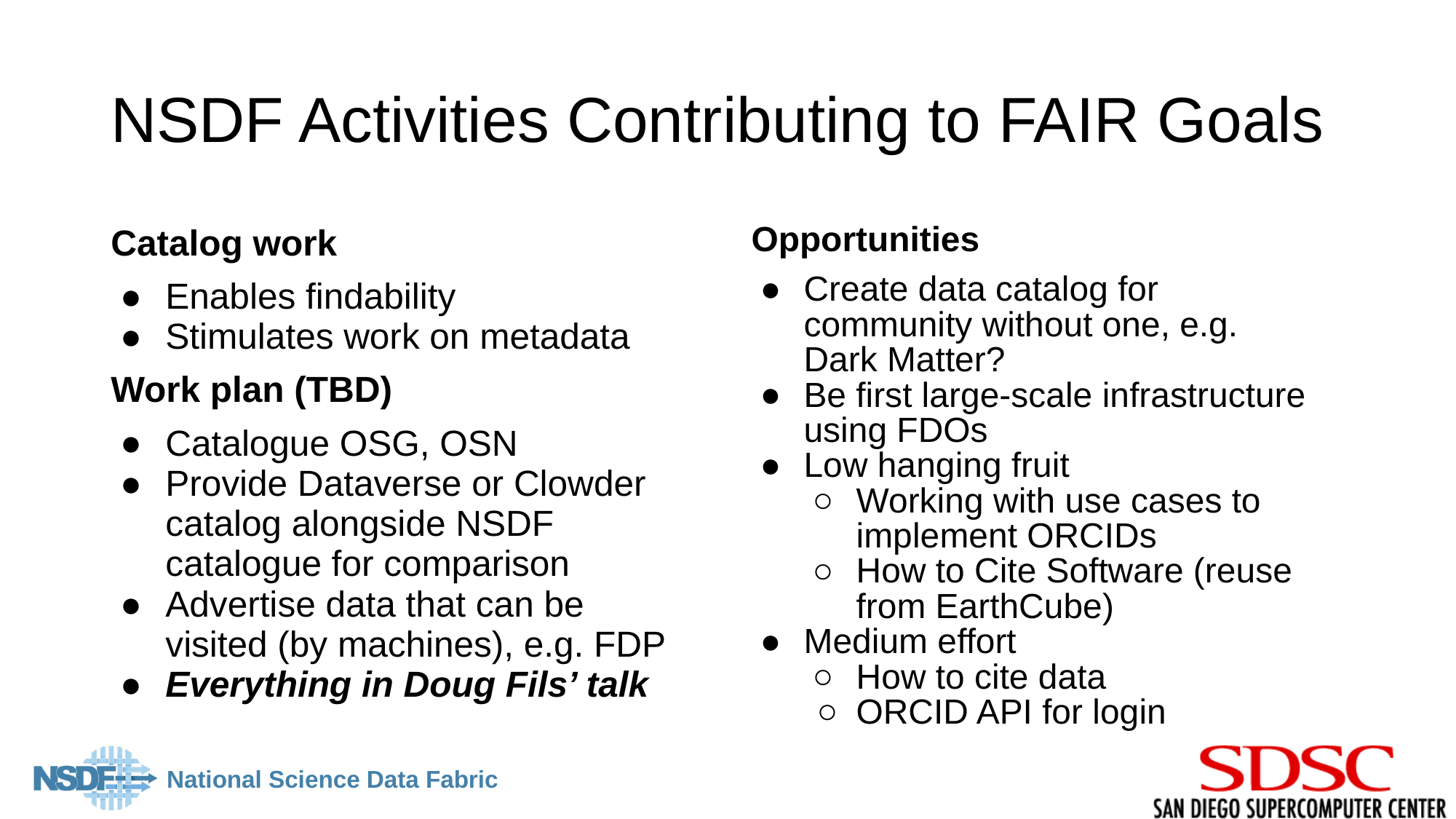

# NSDF Activities Contributing to FAIR Goals
Catalog work
Enables findability
Stimulates work on metadata
Work plan (TBD)
Catalogue OSG, OSN
Provide Dataverse or Clowder catalog alongside NSDF catalogue for comparison
Advertise data that can be visited (by machines), e.g. FDP
Everything in Doug Fils’ talk

Opportunities
Create data catalog for community without one, e.g. Dark Matter?
Be first large-scale infrastructure using FDOs
Low hanging fruit
Working with use cases to implement ORCIDs
How to Cite Software (reuse from EarthCube)
Medium effort
How to cite data
ORCID API for login